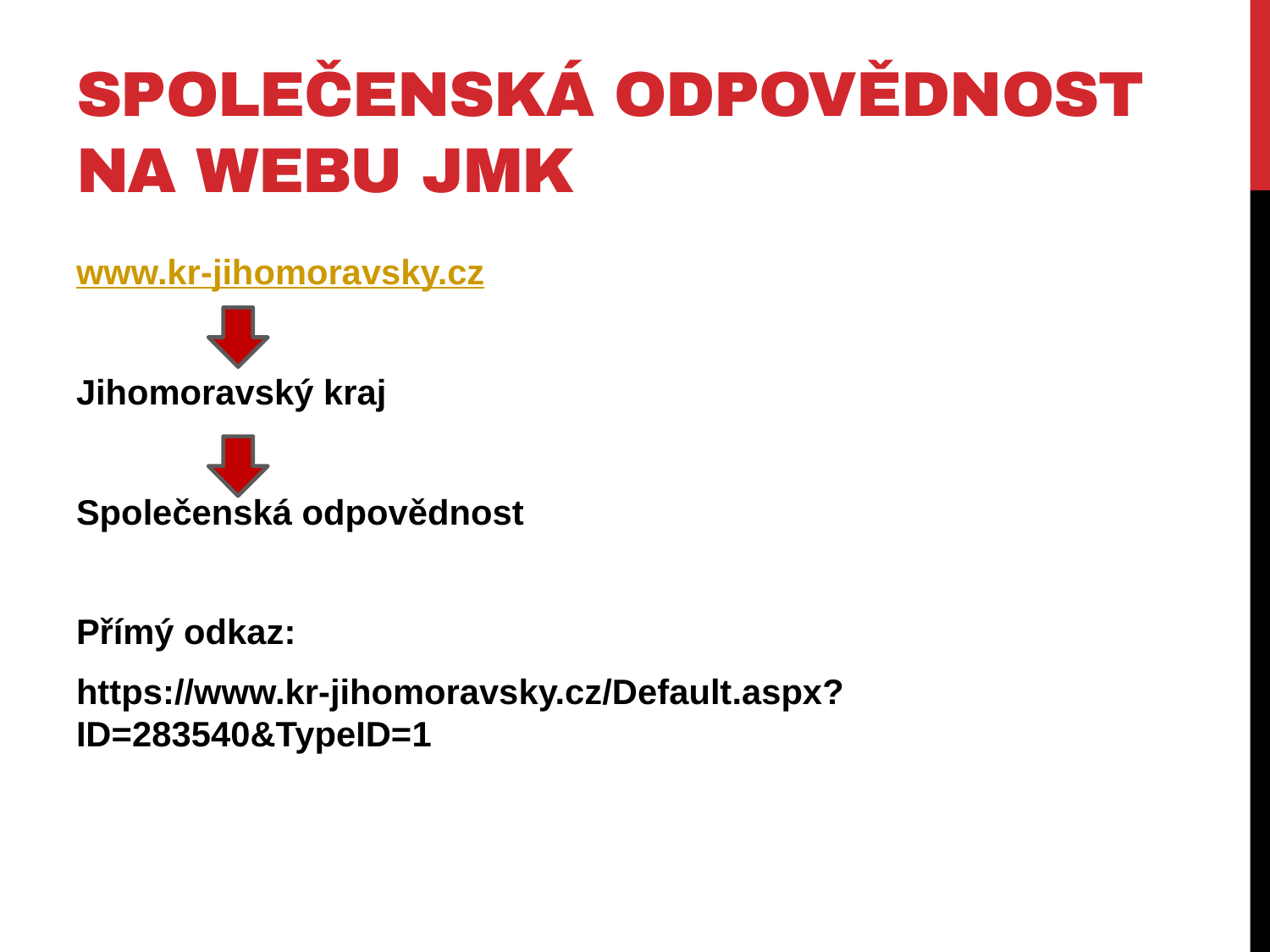

# Společenská odpovědnost na webu JMK
www.kr-jihomoravsky.cz

Jihomoravský kraj

Společenská odpovědnost

Přímý odkaz:
https://www.kr-jihomoravsky.cz/Default.aspx?ID=283540&TypeID=1